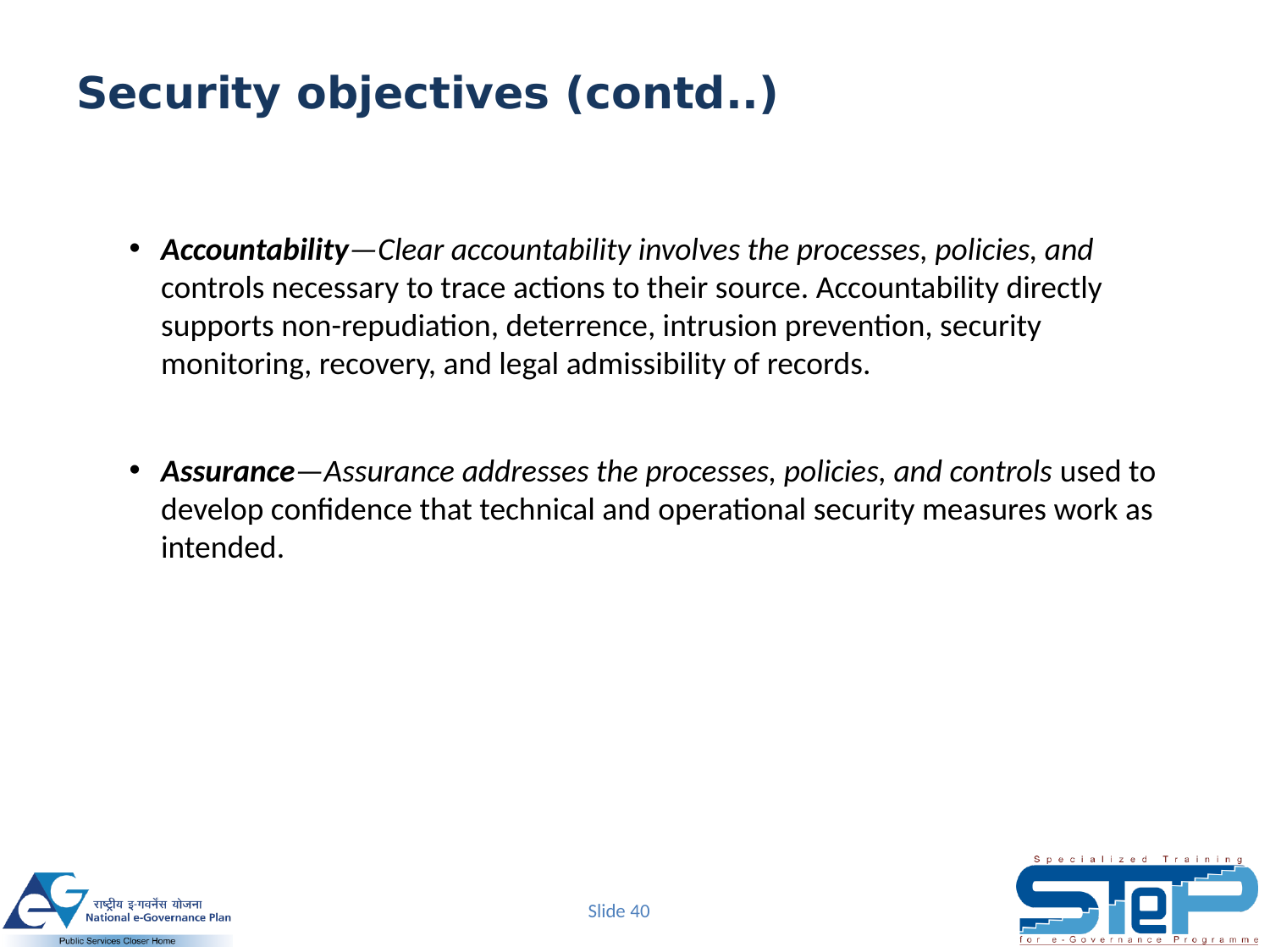

# Security objectives (contd..)
Accountability—Clear accountability involves the processes, policies, and controls necessary to trace actions to their source. Accountability directly supports non-repudiation, deterrence, intrusion prevention, security monitoring, recovery, and legal admissibility of records.

Assurance—Assurance addresses the processes, policies, and controls used to develop confidence that technical and operational security measures work as intended.